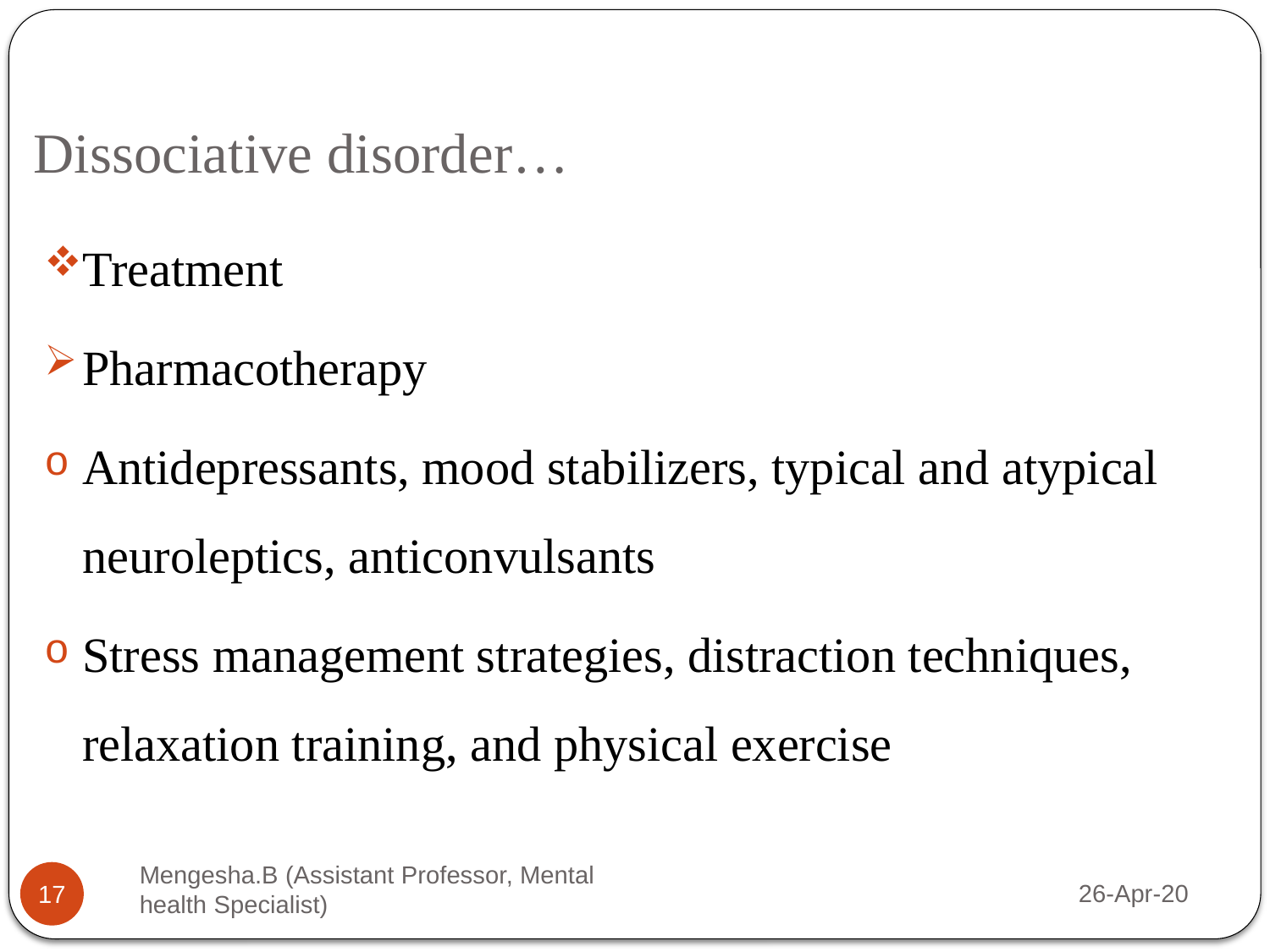

# Dissociative disorder…
Treatment
Pharmacotherapy
Antidepressants, mood stabilizers, typical and atypical neuroleptics, anticonvulsants
Stress management strategies, distraction techniques, relaxation training, and physical exercise

Mengesha.B (Assistant Professor, Mental health Specialist)
26-Apr-20
17